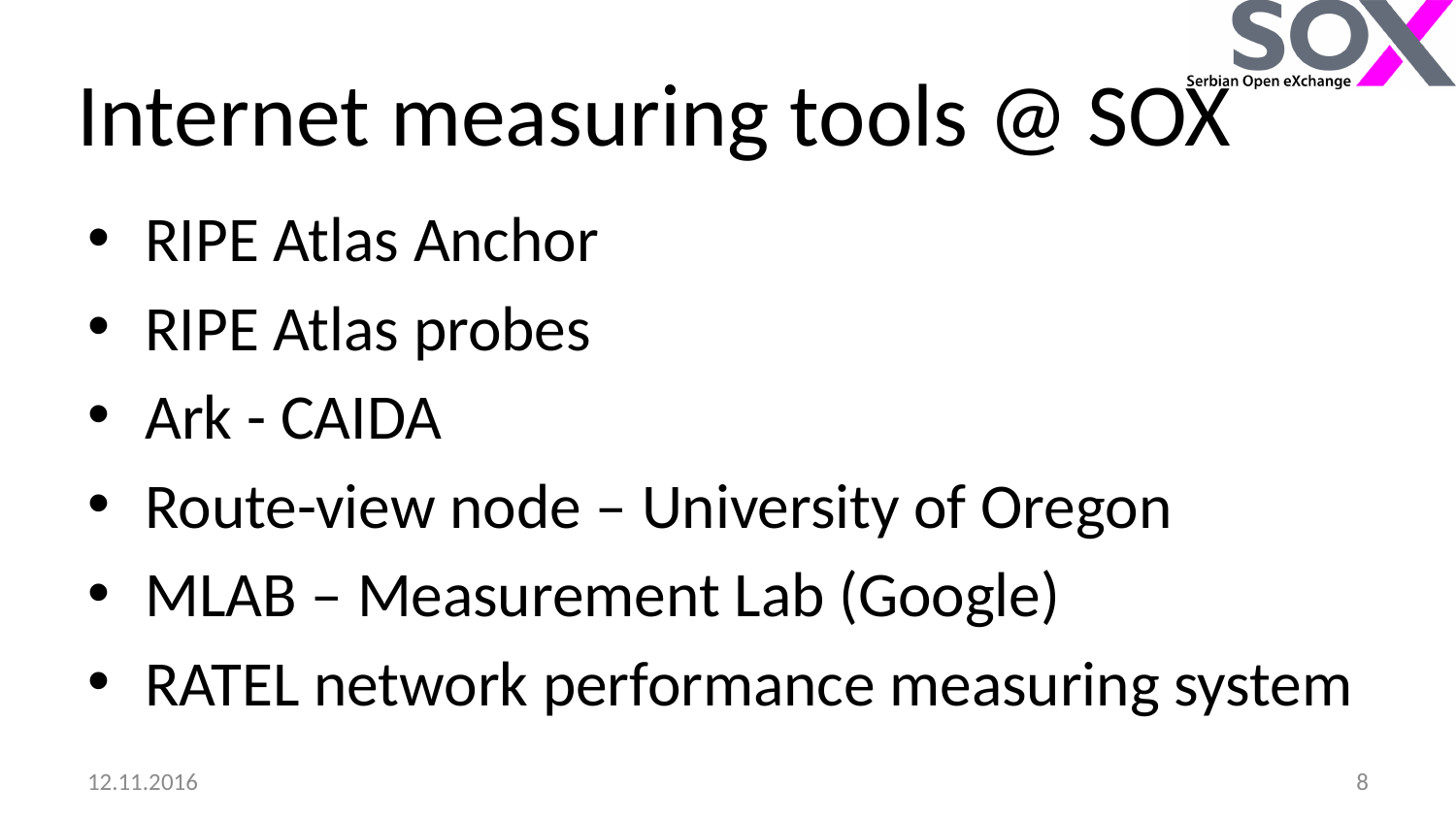

# Internet measuring tools @ SOX
RIPE Atlas Anchor
RIPE Atlas probes
Ark - CAIDA
Route-view node – University of Oregon
MLAB – Measurement Lab (Google)
RATEL network performance measuring system
12.11.2016
8